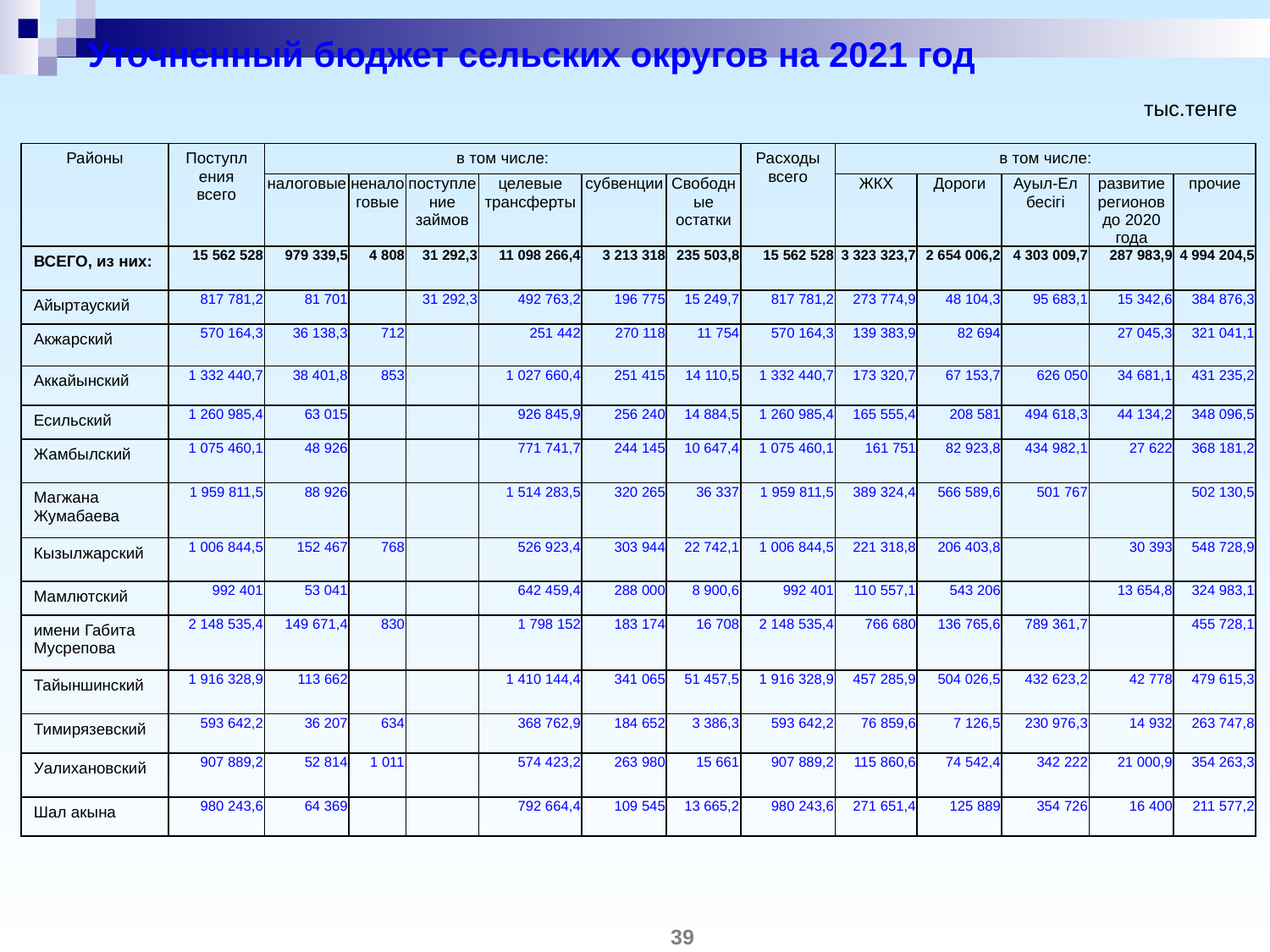

# Уточненный бюджет сельских округов на 2021 год
тыс.тенге
| Районы | Поступления всего | в том числе: |  |  |  |  |  | Расходы всего | в том числе: |  |  |  |  |
| --- | --- | --- | --- | --- | --- | --- | --- | --- | --- | --- | --- | --- | --- |
|  |  | налоговые | неналоговые | поступление займов | целевые трансферты | субвенции | Свободные остатки |  | ЖКХ | Дороги | Ауыл-Ел бесігі | развитие регионов до 2020 года | прочие |
| ВСЕГО, из них: | 15 562 528 | 979 339,5 | 4 808 | 31 292,3 | 11 098 266,4 | 3 213 318 | 235 503,8 | 15 562 528 | 3 323 323,7 | 2 654 006,2 | 4 303 009,7 | 287 983,9 | 4 994 204,5 |
| Айыртауский | 817 781,2 | 81 701 |  | 31 292,3 | 492 763,2 | 196 775 | 15 249,7 | 817 781,2 | 273 774,9 | 48 104,3 | 95 683,1 | 15 342,6 | 384 876,3 |
| Акжарский | 570 164,3 | 36 138,3 | 712 |  | 251 442 | 270 118 | 11 754 | 570 164,3 | 139 383,9 | 82 694 |  | 27 045,3 | 321 041,1 |
| Аккайынский | 1 332 440,7 | 38 401,8 | 853 |  | 1 027 660,4 | 251 415 | 14 110,5 | 1 332 440,7 | 173 320,7 | 67 153,7 | 626 050 | 34 681,1 | 431 235,2 |
| Есильский | 1 260 985,4 | 63 015 |  |  | 926 845,9 | 256 240 | 14 884,5 | 1 260 985,4 | 165 555,4 | 208 581 | 494 618,3 | 44 134,2 | 348 096,5 |
| Жамбылский | 1 075 460,1 | 48 926 |  |  | 771 741,7 | 244 145 | 10 647,4 | 1 075 460,1 | 161 751 | 82 923,8 | 434 982,1 | 27 622 | 368 181,2 |
| Магжана Жумабаева | 1 959 811,5 | 88 926 |  |  | 1 514 283,5 | 320 265 | 36 337 | 1 959 811,5 | 389 324,4 | 566 589,6 | 501 767 |  | 502 130,5 |
| Кызылжарский | 1 006 844,5 | 152 467 | 768 |  | 526 923,4 | 303 944 | 22 742,1 | 1 006 844,5 | 221 318,8 | 206 403,8 |  | 30 393 | 548 728,9 |
| Мамлютский | 992 401 | 53 041 |  |  | 642 459,4 | 288 000 | 8 900,6 | 992 401 | 110 557,1 | 543 206 |  | 13 654,8 | 324 983,1 |
| имени Габита Мусрепова | 2 148 535,4 | 149 671,4 | 830 |  | 1 798 152 | 183 174 | 16 708 | 2 148 535,4 | 766 680 | 136 765,6 | 789 361,7 |  | 455 728,1 |
| Тайыншинский | 1 916 328,9 | 113 662 |  |  | 1 410 144,4 | 341 065 | 51 457,5 | 1 916 328,9 | 457 285,9 | 504 026,5 | 432 623,2 | 42 778 | 479 615,3 |
| Тимирязевский | 593 642,2 | 36 207 | 634 |  | 368 762,9 | 184 652 | 3 386,3 | 593 642,2 | 76 859,6 | 7 126,5 | 230 976,3 | 14 932 | 263 747,8 |
| Уалихановский | 907 889,2 | 52 814 | 1 011 |  | 574 423,2 | 263 980 | 15 661 | 907 889,2 | 115 860,6 | 74 542,4 | 342 222 | 21 000,9 | 354 263,3 |
| Шал акына | 980 243,6 | 64 369 |  |  | 792 664,4 | 109 545 | 13 665,2 | 980 243,6 | 271 651,4 | 125 889 | 354 726 | 16 400 | 211 577,2 |
39